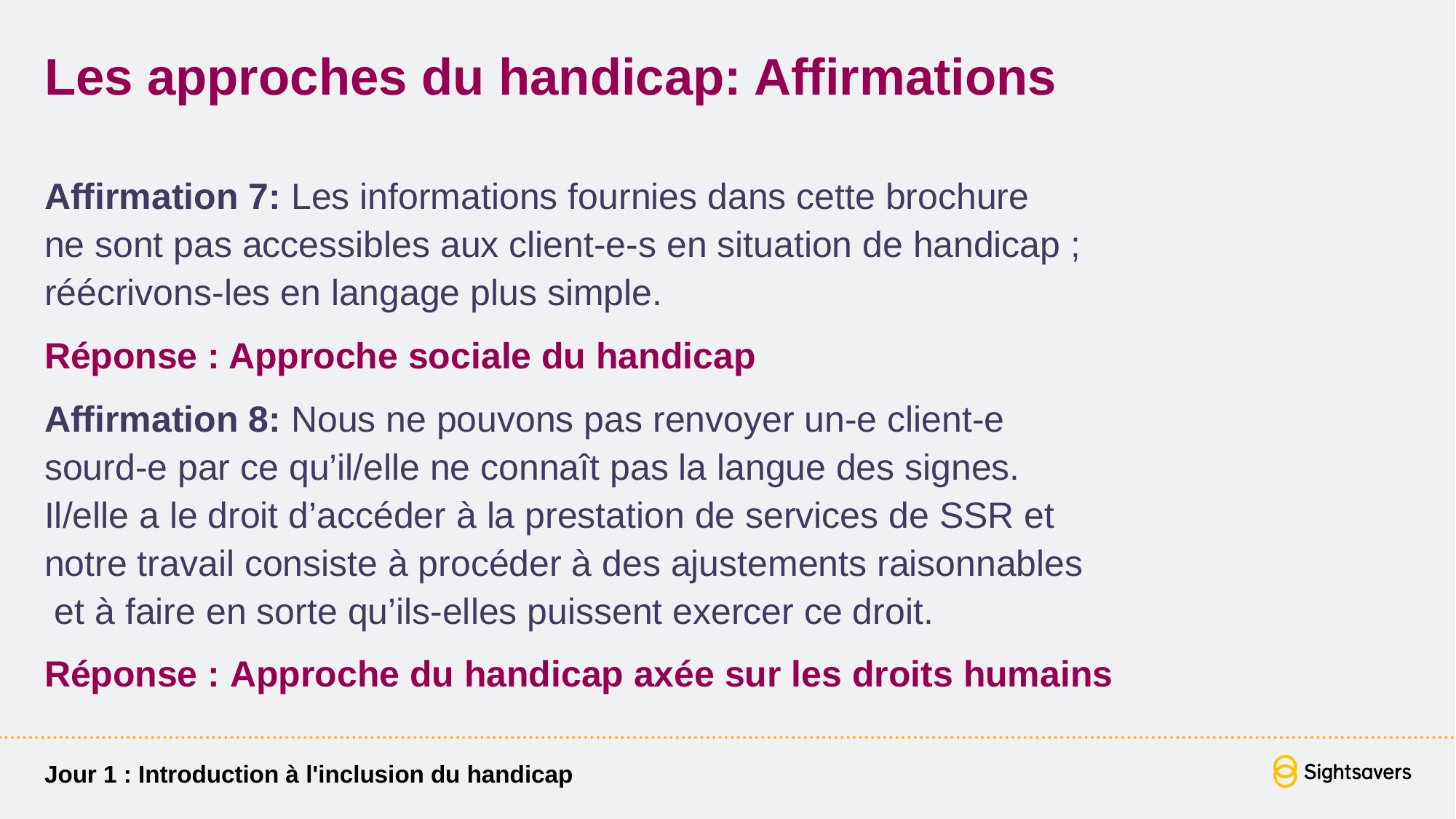

# Les approches du handicap: Affirmations
Affirmation 7: Les informations fournies dans cette brochure
ne sont pas accessibles aux client-e-s en situation de handicap ; réécrivons-les en langage plus simple.
Réponse : Approche sociale du handicap
Affirmation 8: Nous ne pouvons pas renvoyer un-e client-e
sourd-e par ce qu’il/elle ne connaît pas la langue des signes.
Il/elle a le droit d’accéder à la prestation de services de SSR et
notre travail consiste à procéder à des ajustements raisonnables
 et à faire en sorte qu’ils-elles puissent exercer ce droit.
Réponse : Approche du handicap axée sur les droits humains
Jour 1 : Introduction à l'inclusion du handicap